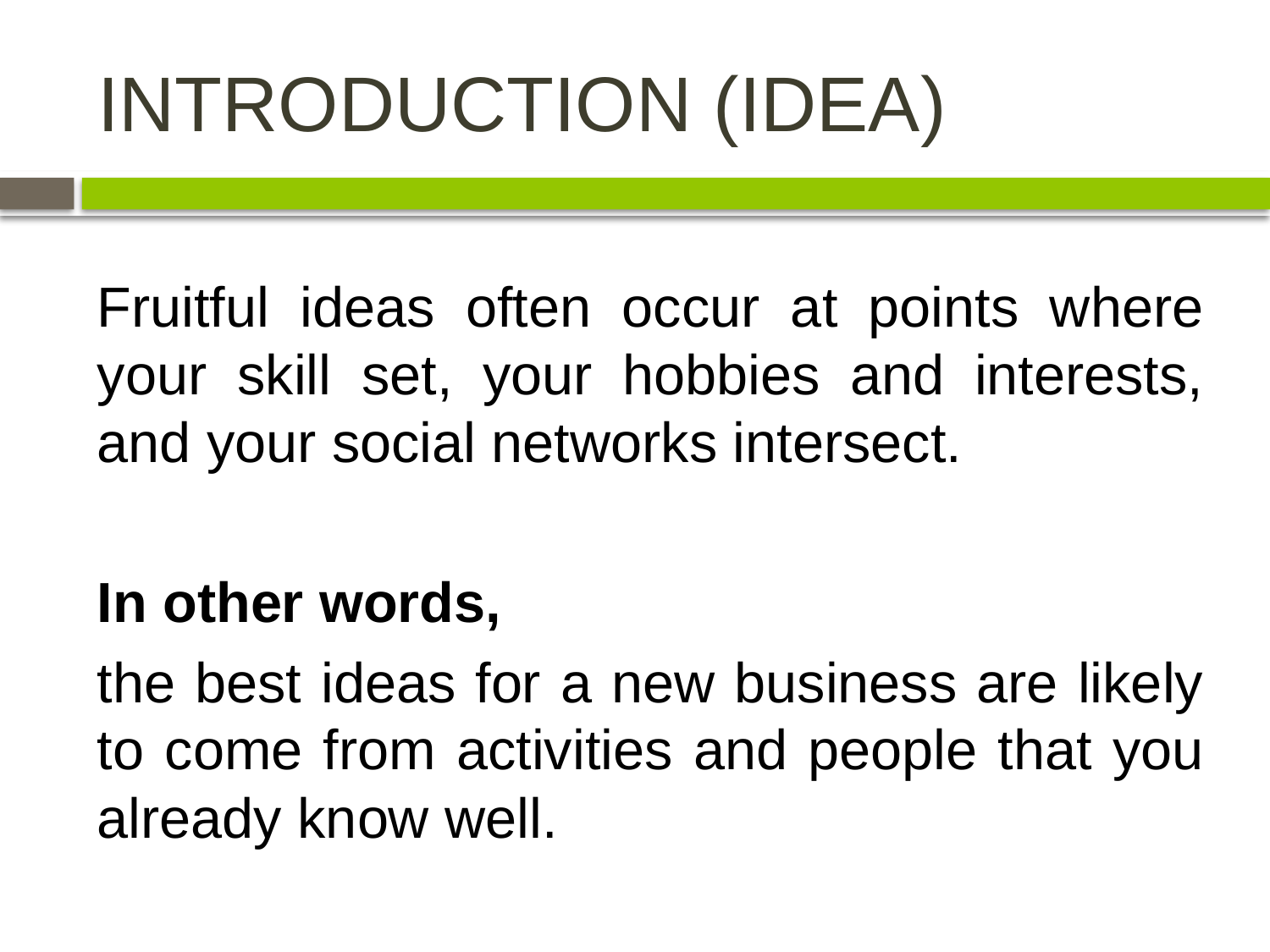

# INTRODUCTION (IDEA)
Fruitful ideas often occur at points where your skill set, your hobbies and interests, and your social networks intersect.

In other words,
the best ideas for a new business are likely to come from activities and people that you already know well.